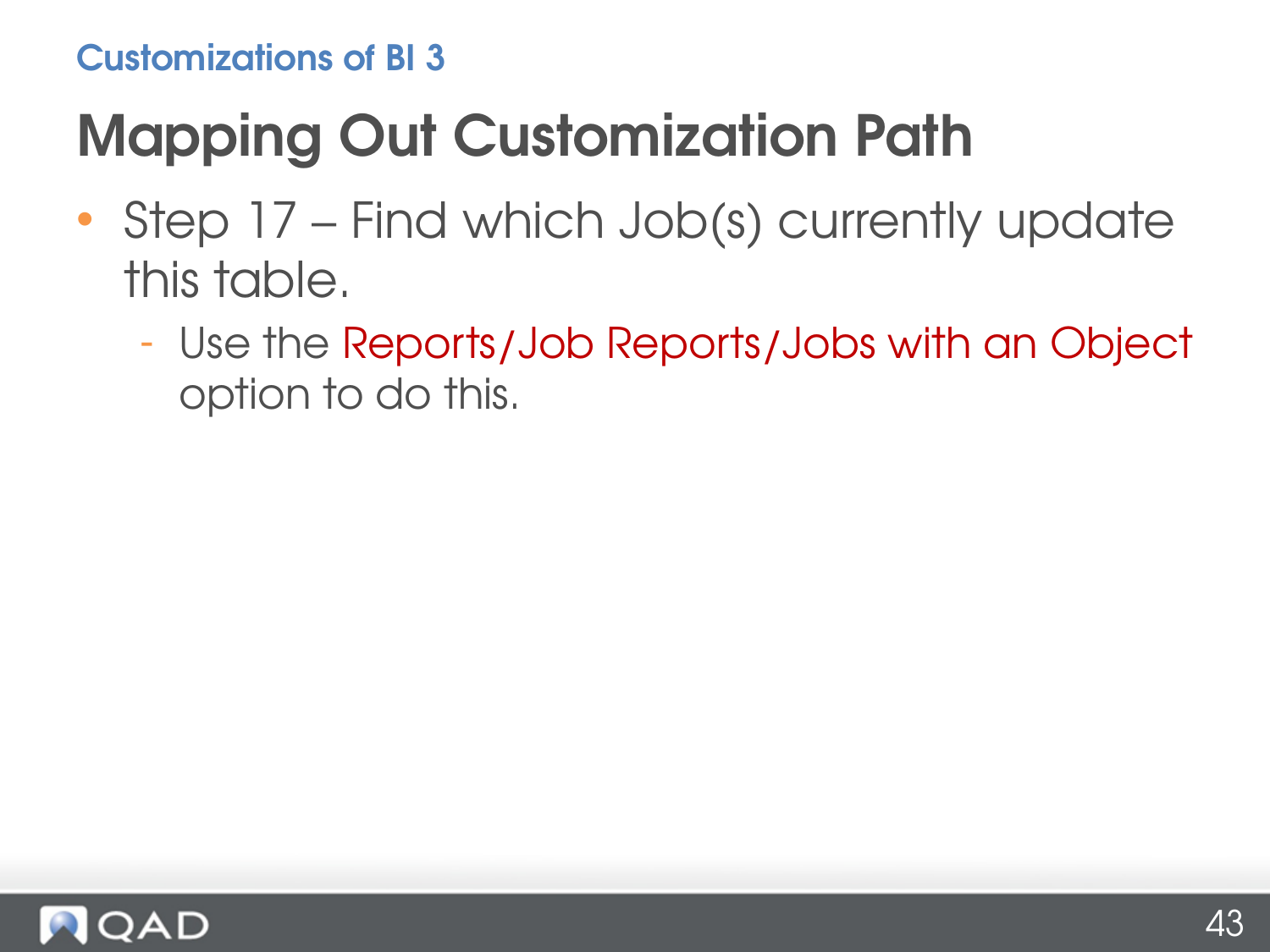

Customizations of BI 3
# Mapping Out Customization Path
Step 17 – Find which Job(s) currently update this table.
Use the Reports/Job Reports/Jobs with an Object option to do this.

43